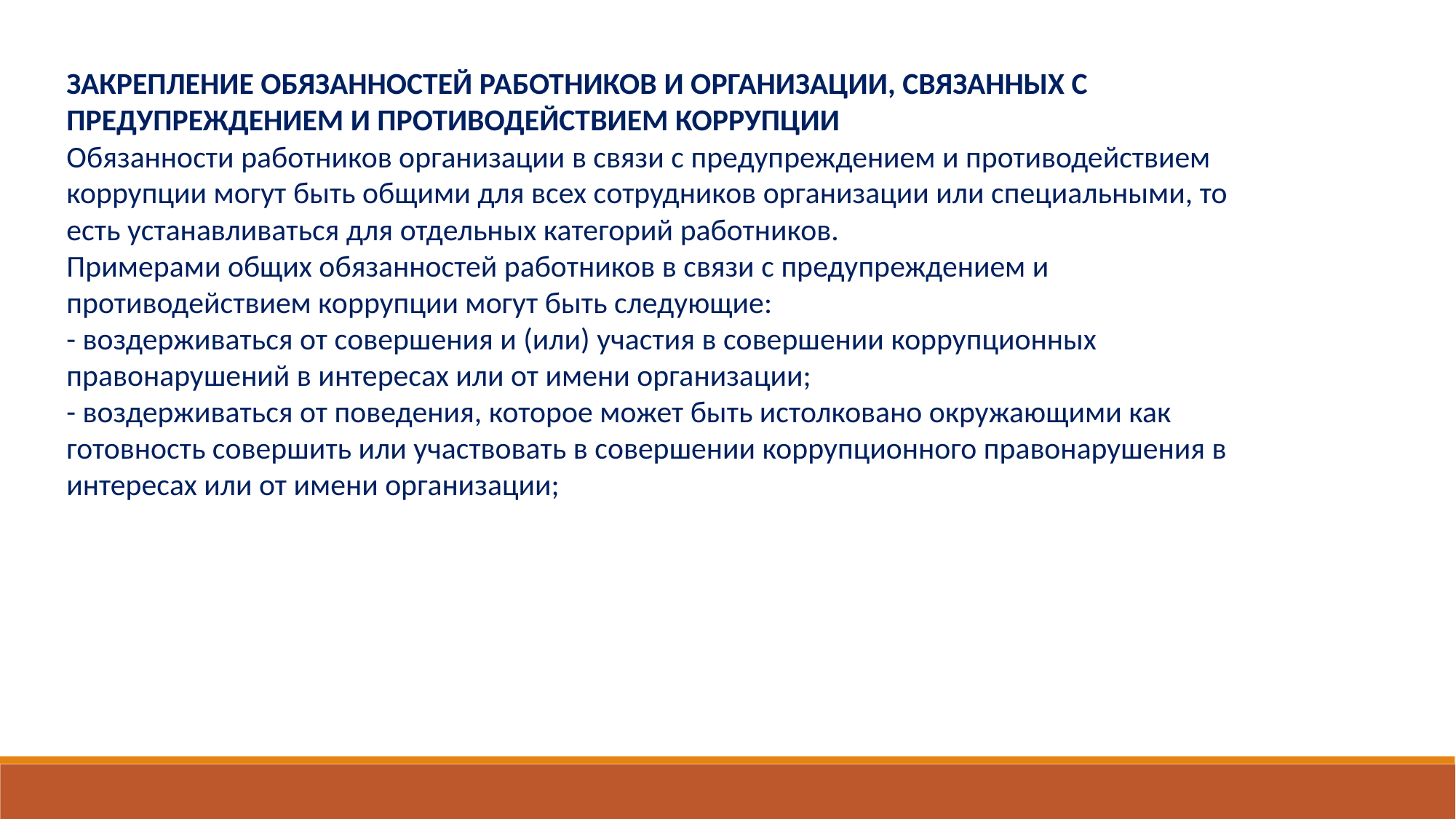

ЗАКРЕПЛЕНИЕ ОБЯЗАННОСТЕЙ РАБОТНИКОВ И ОРГАНИЗАЦИИ, СВЯЗАННЫХ С ПРЕДУПРЕЖДЕНИЕМ И ПРОТИВОДЕЙСТВИЕМ КОРРУПЦИИ
Обязанности работников организации в связи с предупреждением и противодействием коррупции могут быть общими для всех сотрудников организации или специальными, то есть устанавливаться для отдельных категорий работников.
Примерами общих обязанностей работников в связи с предупреждением и противодействием коррупции могут быть следующие:
- воздерживаться от совершения и (или) участия в совершении коррупционных правонарушений в интересах или от имени организации;
- воздерживаться от поведения, которое может быть истолковано окружающими как готовность совершить или участвовать в совершении коррупционного правонарушения в интересах или от имени организации;